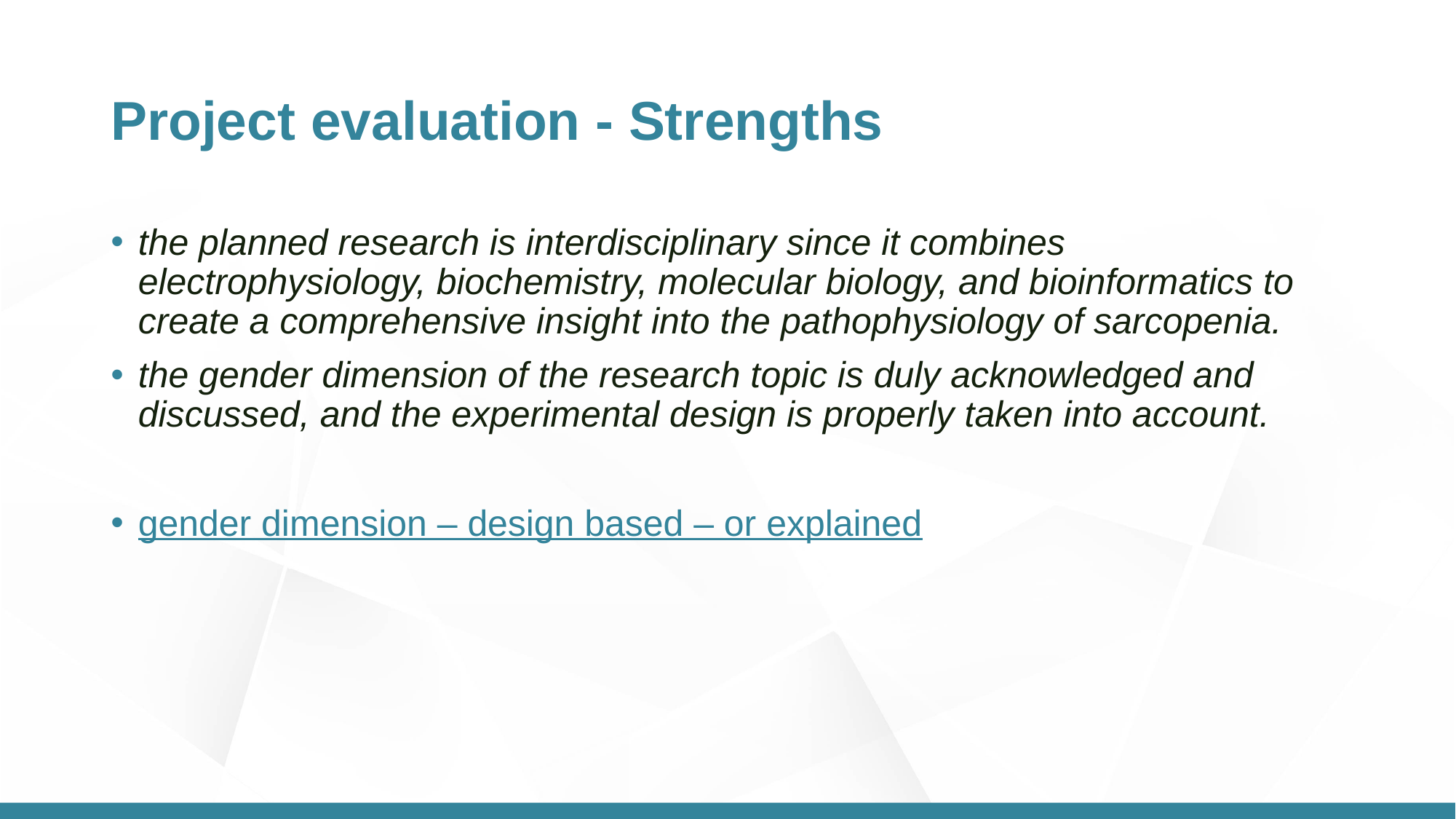

# Project evaluation - Strengths
the planned research is interdisciplinary since it combines electrophysiology, biochemistry, molecular biology, and bioinformatics to create a comprehensive insight into the pathophysiology of sarcopenia.
the gender dimension of the research topic is duly acknowledged and discussed, and the experimental design is properly taken into account.

gender dimension – design based – or explained